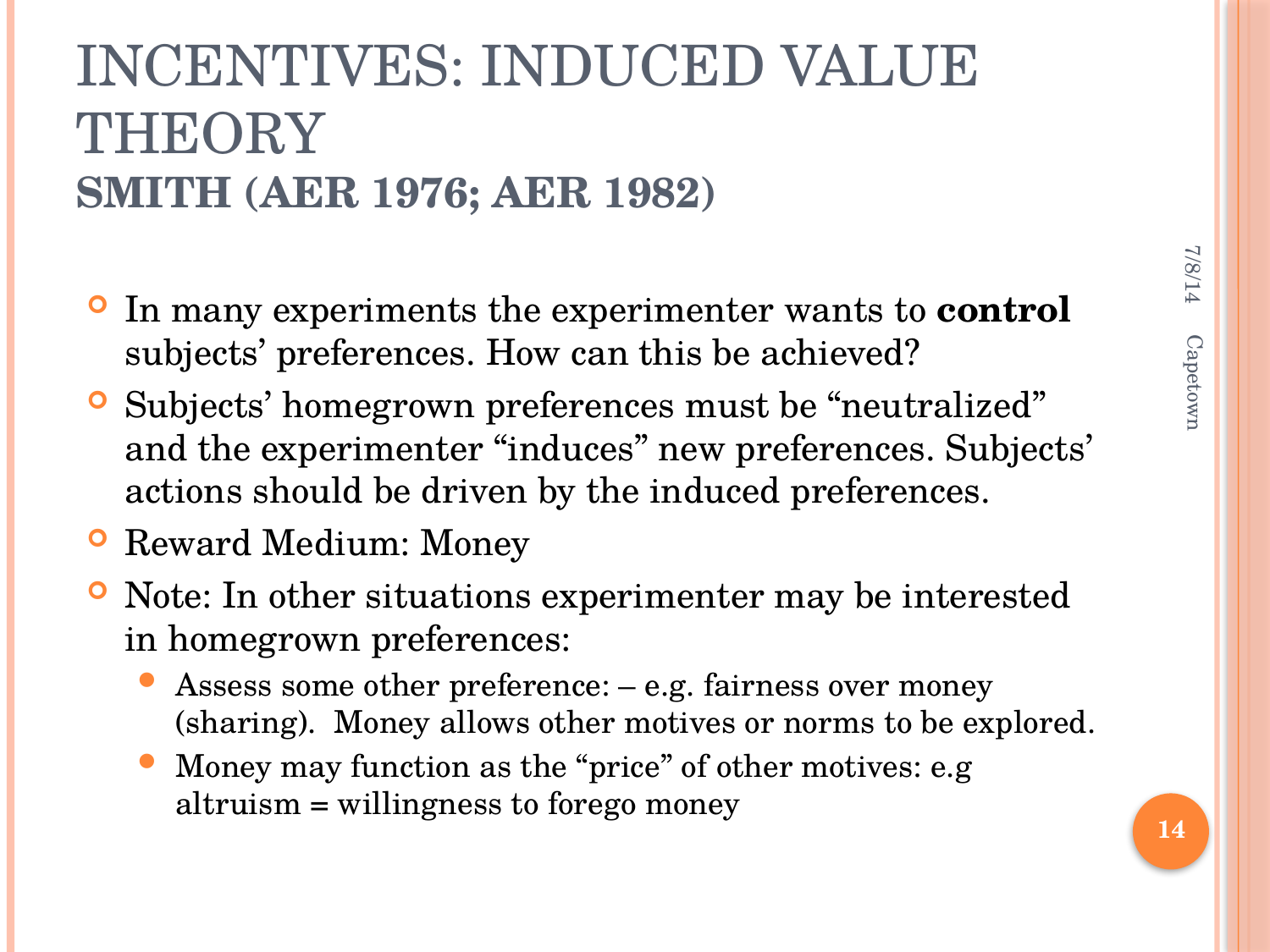

# Incentives: Induced Value Theory Smith (AER 1976; AER 1982)
7/8/14
In many experiments the experimenter wants to control subjects’ preferences. How can this be achieved?
Subjects’ homegrown preferences must be “neutralized” and the experimenter “induces” new preferences. Subjects’ actions should be driven by the induced preferences.
Reward Medium: Money
Note: In other situations experimenter may be interested in homegrown preferences:
Assess some other preference: – e.g. fairness over money (sharing).  Money allows other motives or norms to be explored.
Money may function as the “price” of other motives: e.g altruism = willingness to forego money
Capetown
14